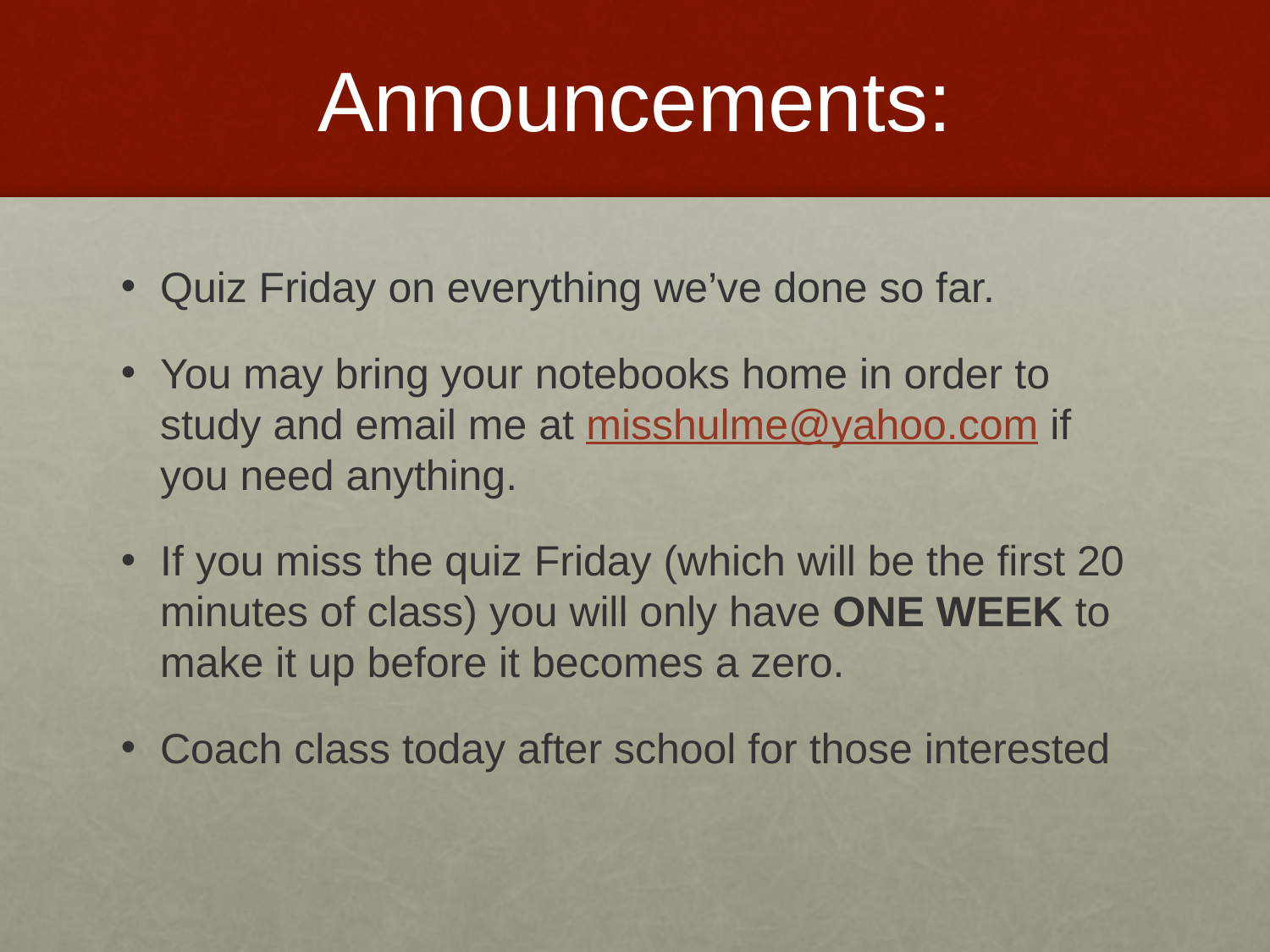

# Announcements:
Quiz Friday on everything we’ve done so far.
You may bring your notebooks home in order to study and email me at misshulme@yahoo.com if you need anything.
If you miss the quiz Friday (which will be the first 20 minutes of class) you will only have ONE WEEK to make it up before it becomes a zero.
Coach class today after school for those interested